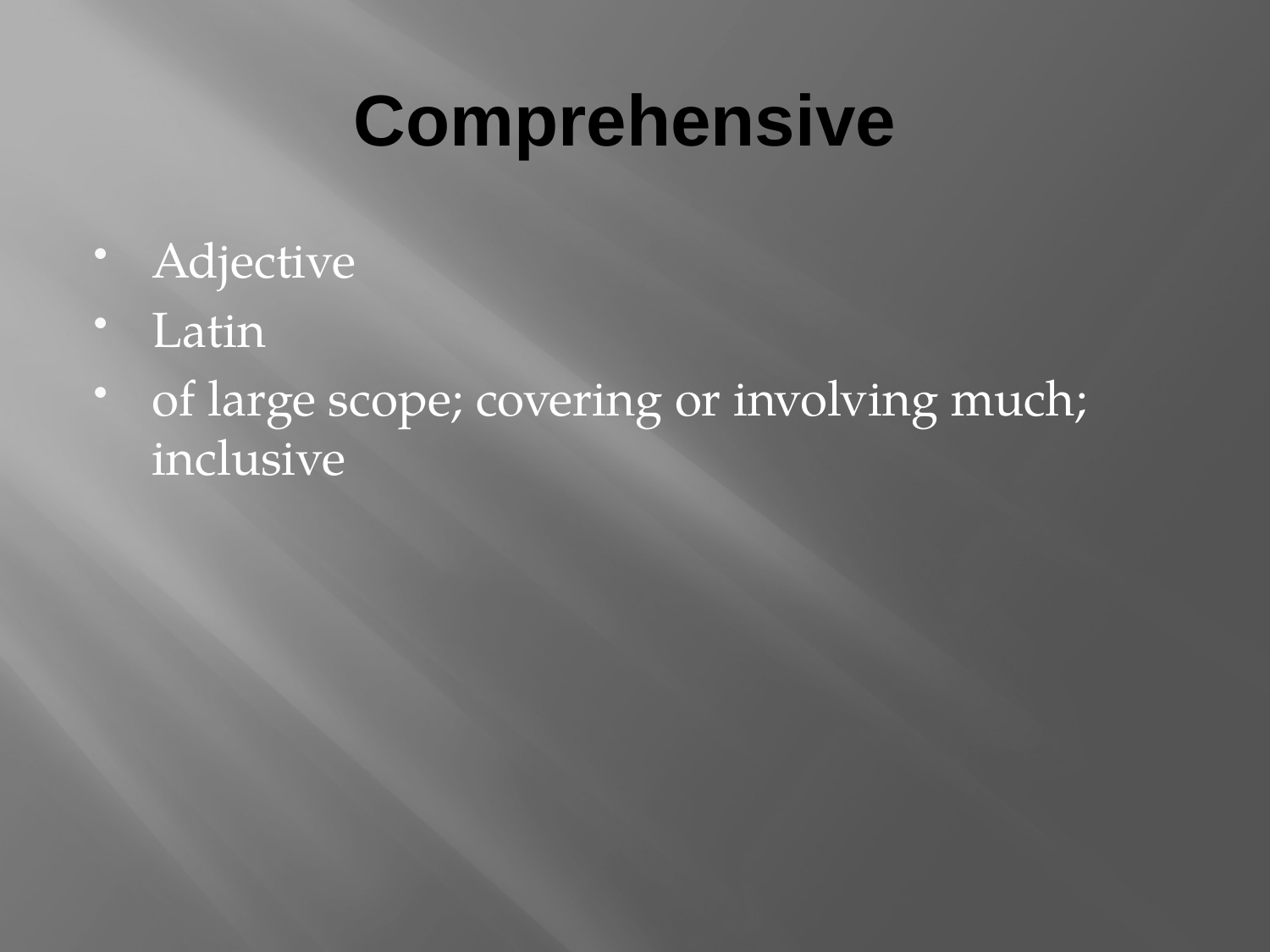

# Comprehensive
Adjective
Latin
of large scope; covering or involving much; inclusive